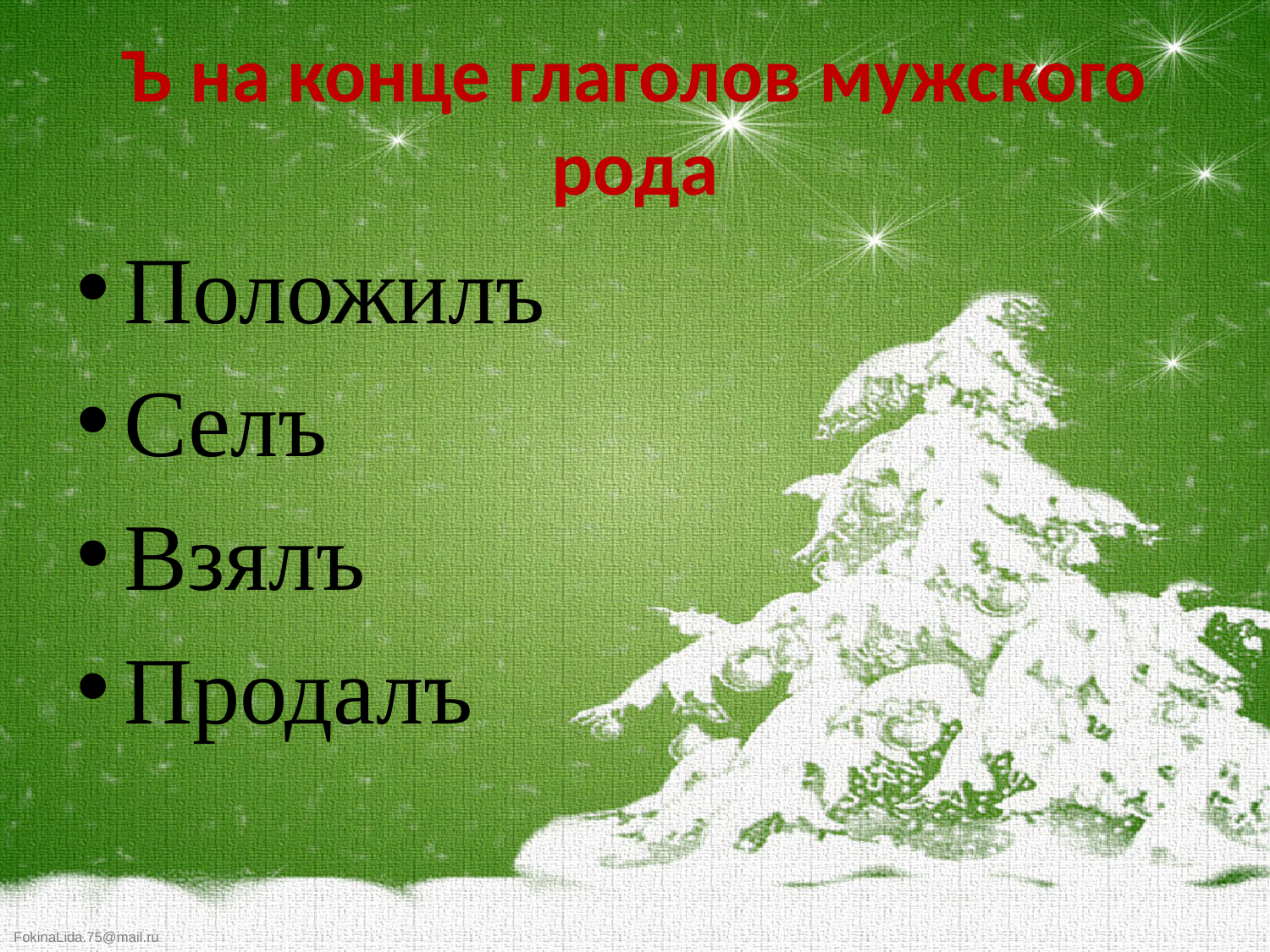

# Ъ на конце глаголов мужского рода
Положилъ
Селъ
Взялъ
Продалъ